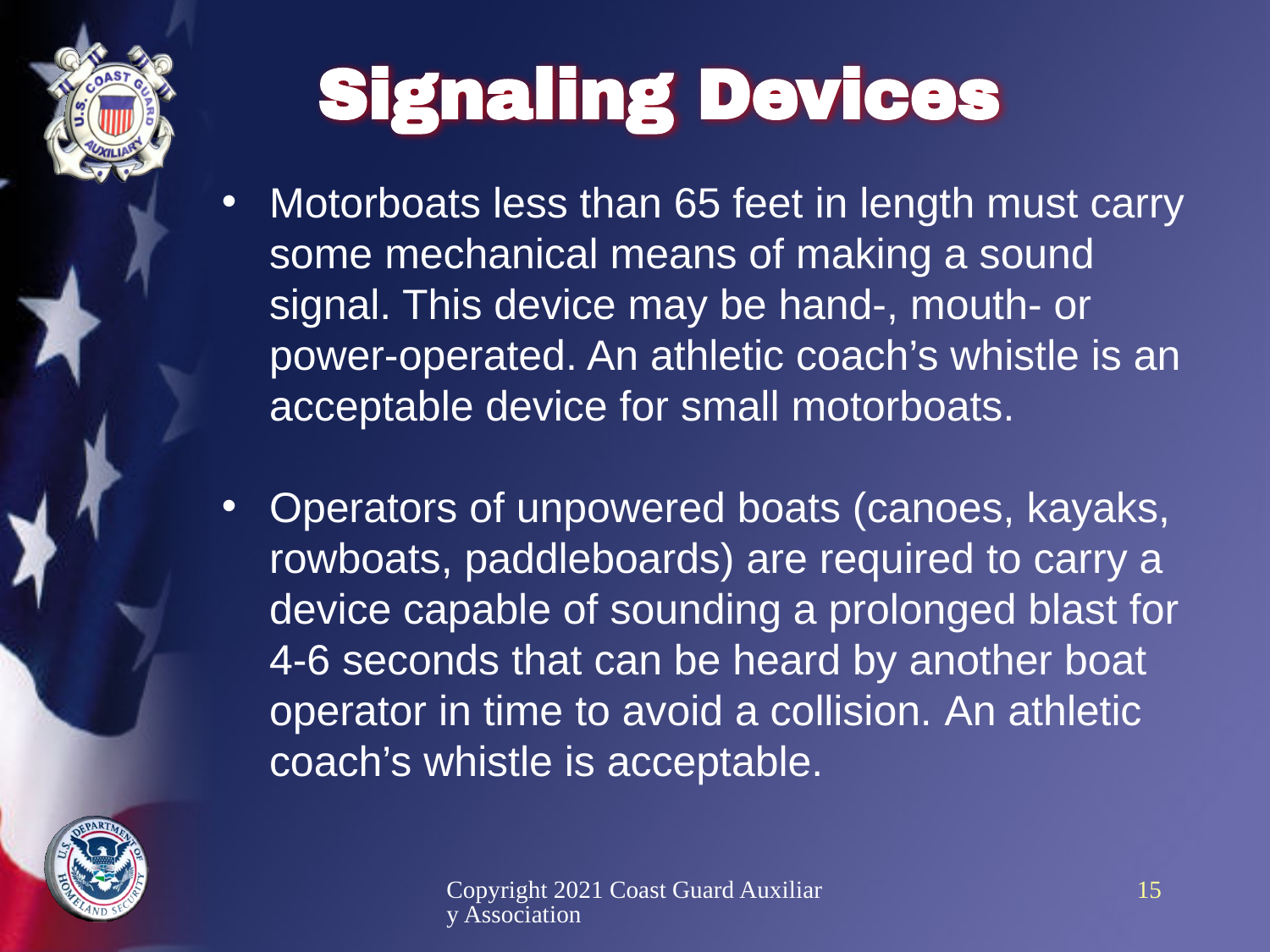

# Signaling Devices
Motorboats less than 65 feet in length must carry some mechanical means of making a sound signal. This device may be hand-, mouth- or power-operated. An athletic coach’s whistle is an acceptable device for small motorboats.
Operators of unpowered boats (canoes, kayaks, rowboats, paddleboards) are required to carry a device capable of sounding a prolonged blast for 4-6 seconds that can be heard by another boat operator in time to avoid a collision. An athletic coach’s whistle is acceptable.

Copyright 2021 Coast Guard Auxiliary Association
15